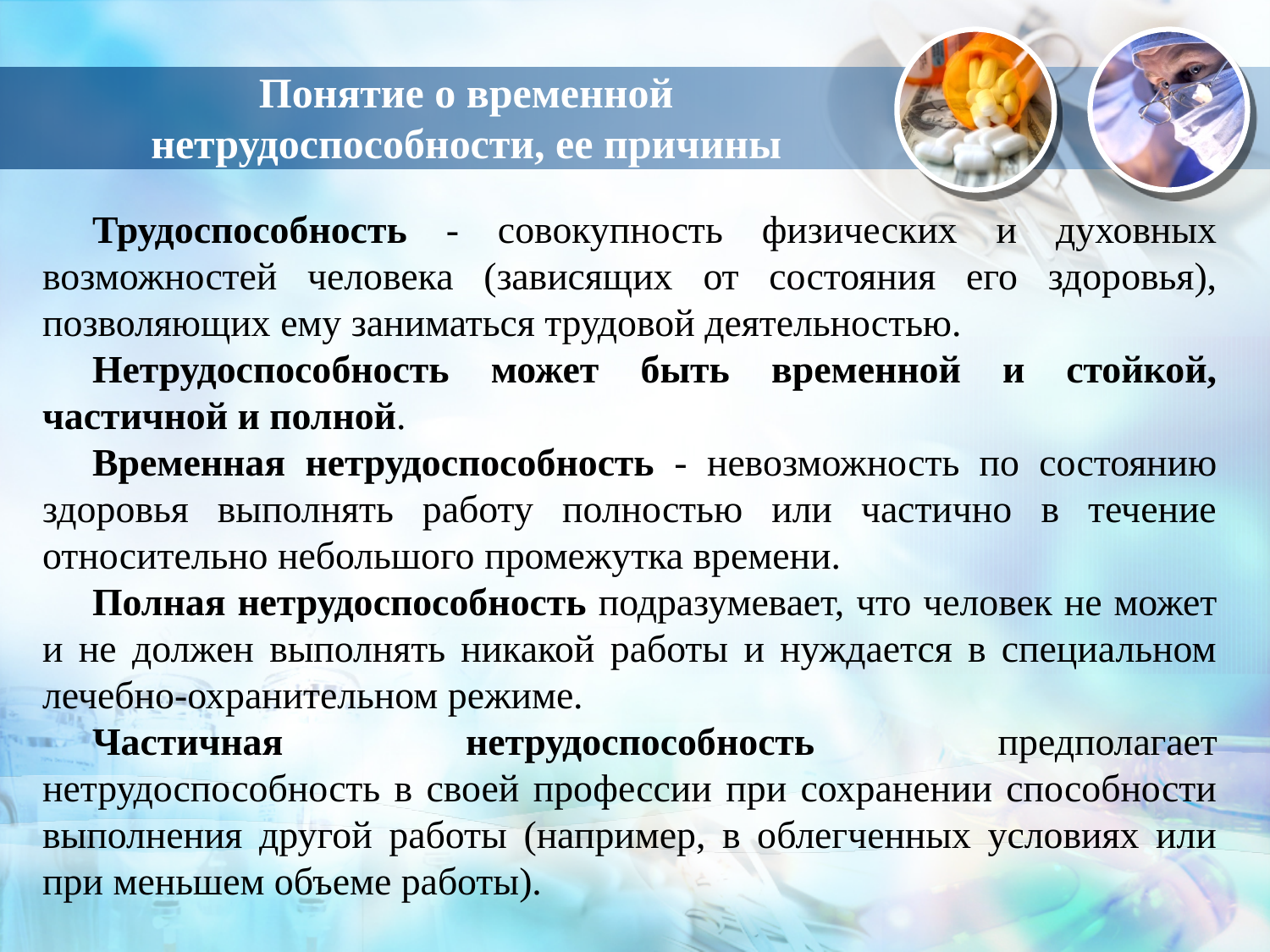

Понятие о временной нетрудоспособности, ее причины
Трудоспособность - совокупность физических и духовных возможностей человека (зависящих от состояния его здоровья), позволяющих ему заниматься трудовой деятельностью.
Нетрудоспособность может быть временной и стойкой, частичной и полной.
Временная нетрудоспособность - невозможность по состоянию здоровья выполнять работу полностью или частично в течение относительно небольшого промежутка времени.
Полная нетрудоспособность подразумевает, что человек не может и не должен выполнять никакой работы и нуждается в специальном лечебно-охранительном режиме.
Частичная нетрудоспособность предполагает нетрудоспособность в своей профессии при сохранении способности выполнения другой работы (например, в облегченных условиях или при меньшем объеме работы).